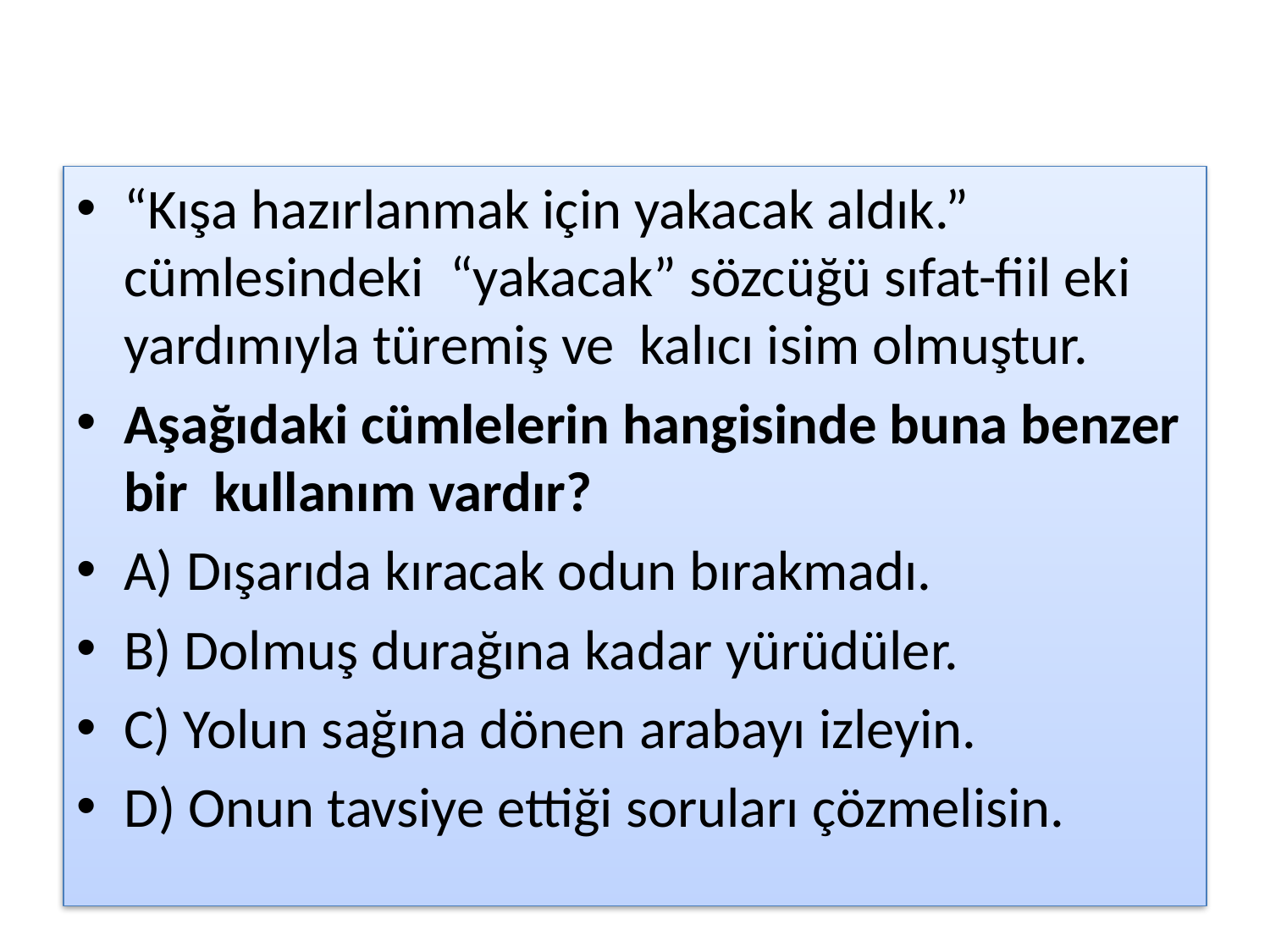

#
“Kışa hazırlanmak için yakacak aldık.” cümlesindeki  “yakacak” sözcüğü sıfat-fiil eki yardımıyla türemiş ve  kalıcı isim olmuştur.
Aşağıdaki cümlelerin hangisinde buna benzer bir  kullanım vardır?
A) Dışarıda kıracak odun bırakmadı.
B) Dolmuş durağına kadar yürüdüler.
C) Yolun sağına dönen arabayı izleyin.
D) Onun tavsiye ettiği soruları çözmelisin.